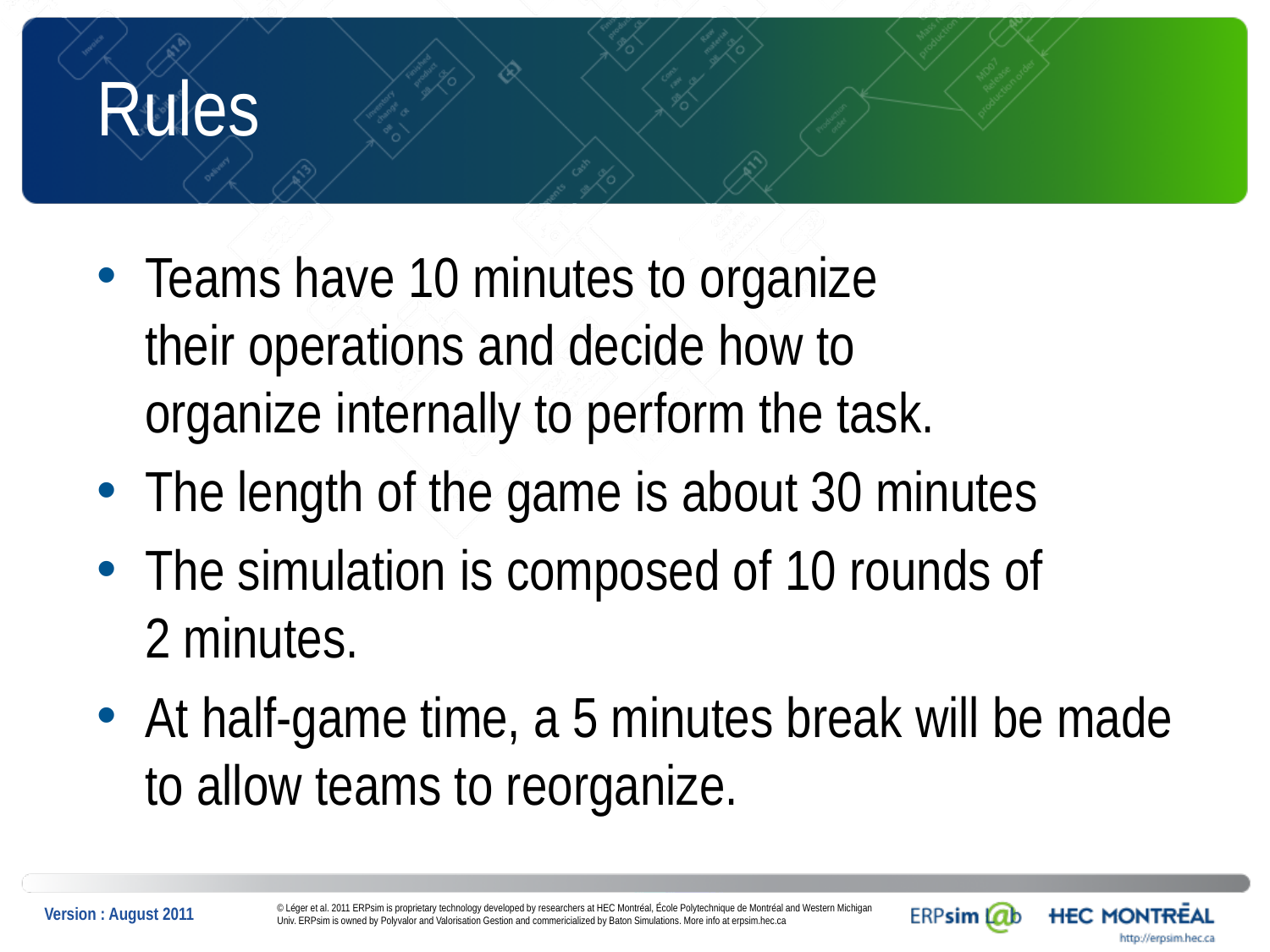

# Rules
Teams have 10 minutes to organize their operations and decide how to organize internally to perform the task.
The length of the game is about 30 minutes
The simulation is composed of 10 rounds of 2 minutes.
At half-game time, a 5 minutes break will be made to allow teams to reorganize.